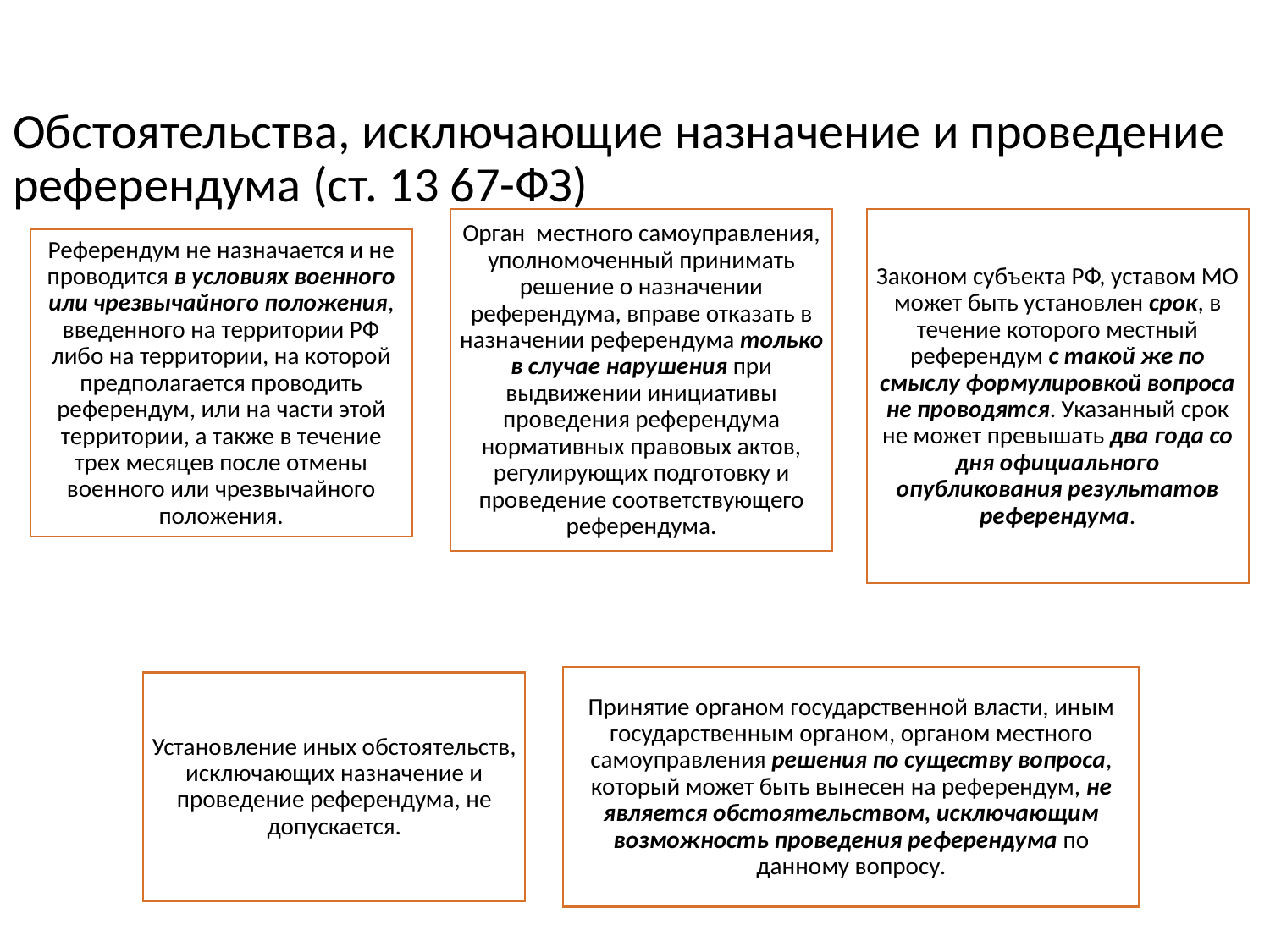

# Обстоятельства, исключающие назначение и проведение референдума (ст. 13 67-ФЗ)
Референдум не назначается и не проводится в условиях военного или чрезвычайного положения, введенного на территории РФ либо на территории, на которой предполагается проводить референдум, или на части этой территории, а также в течение трех месяцев после отмены военного или чрезвычайного положения.
Орган  местного самоуправления, уполномоченный принимать решение о назначении референдума, вправе отказать в назначении референдума только в случае нарушения при выдвижении инициативы проведения референдума нормативных правовых актов, регулирующих подготовку и проведение соответствующего референдума.
Законом субъекта РФ, уставом МО может быть установлен срок, в течение которого местный референдум с такой же по смыслу формулировкой вопроса не проводятся. Указанный срок не может превышать два года со дня официального опубликования результатов референдума.
Установление иных обстоятельств, исключающих назначение и проведение референдума, не допускается.
Принятие органом государственной власти, иным государственным органом, органом местного самоуправления решения по существу вопроса, который может быть вынесен на референдум, не является обстоятельством, исключающим возможность проведения референдума по данному вопросу.